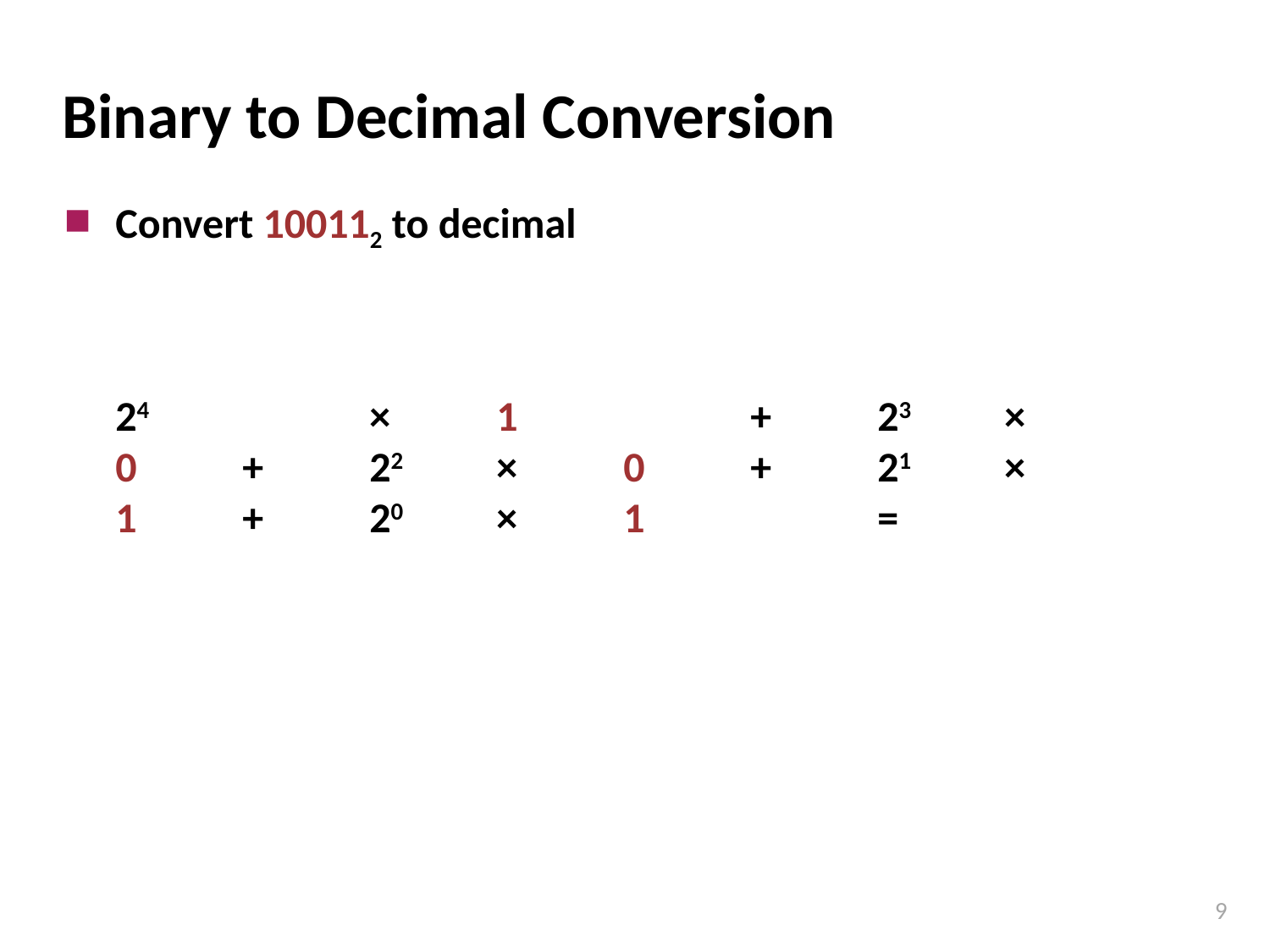

# Binary to Decimal Conversion

Convert 100112 to decimal

	24		×	1		+ 	23	×	0 	+ 	22	×	0 	+ 	21	×	1 	+ 	20	×	1		=